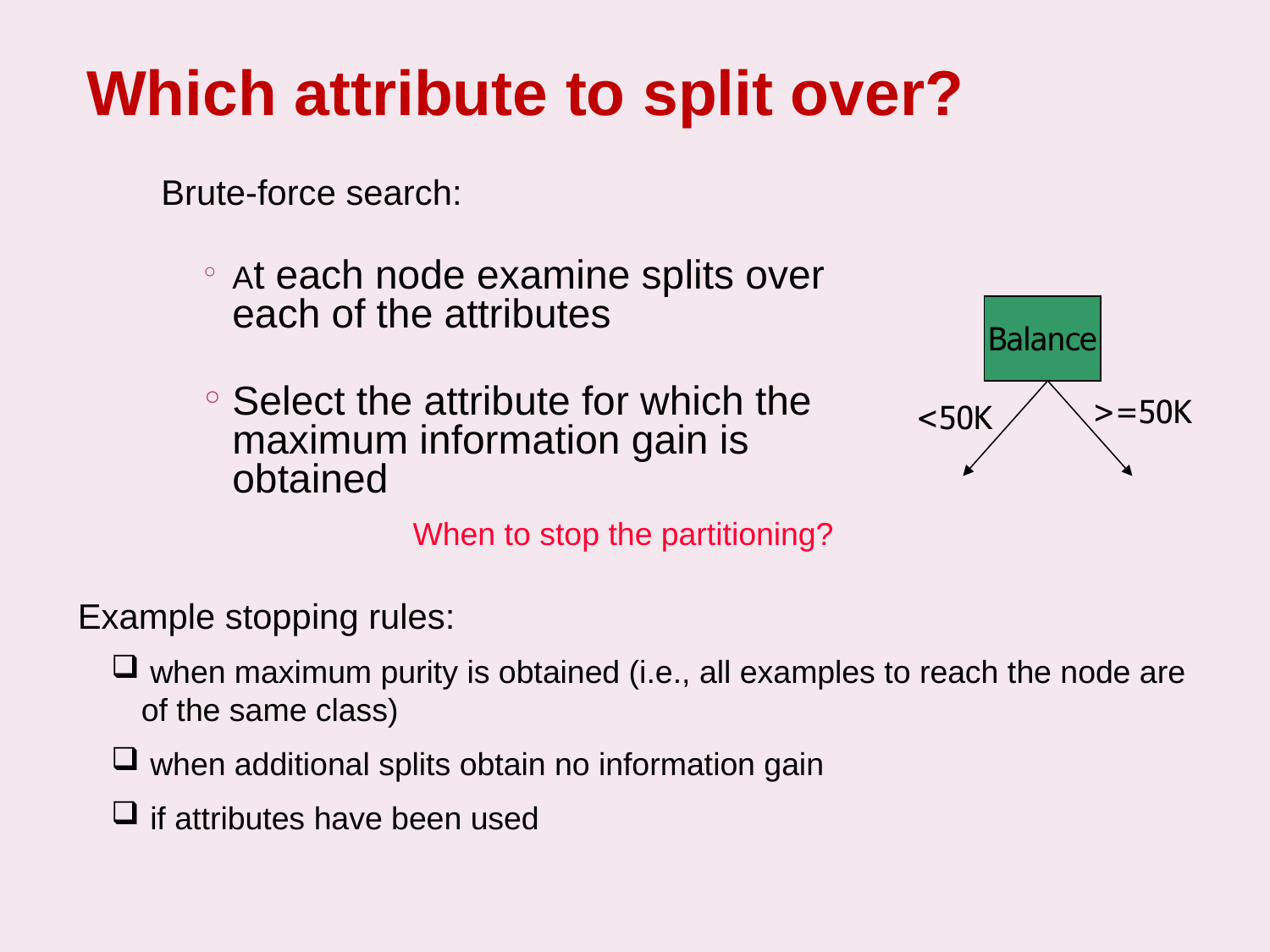

# Which attribute to split over?

Brute-force search:

At each node examine splits over each of the attributes

Select the attribute for which the maximum information gain is obtained
Balance

>=50K
<50K
When to stop the partitioning?
Example stopping rules:
 when maximum purity is obtained (i.e., all examples to reach the node are of the same class)
 when additional splits obtain no information gain
 if attributes have been used